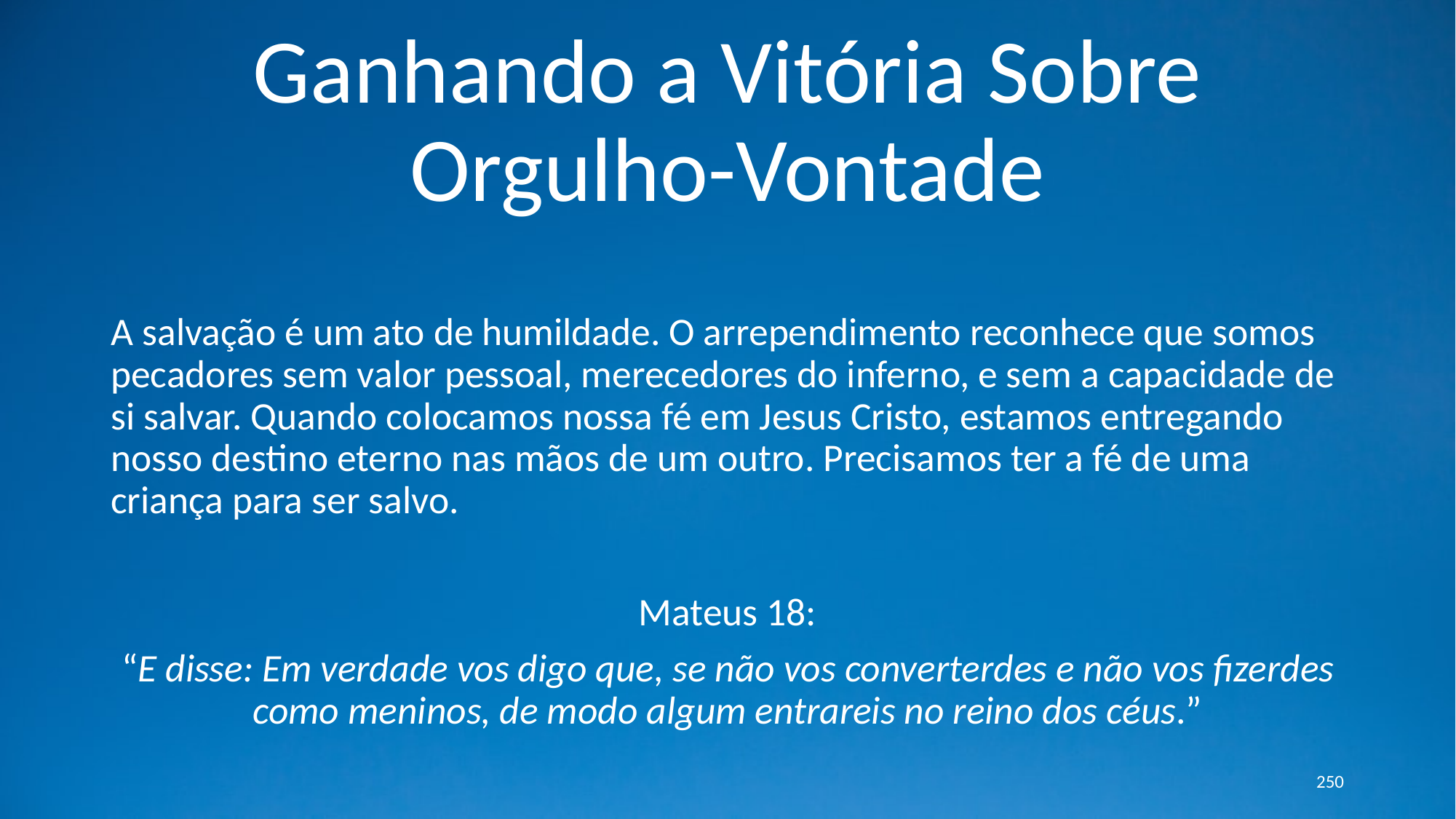

# Ganhando a Vitória Sobre Orgulho-Vontade
A salvação é um ato de humildade. O arrependimento reconhece que somos pecadores sem valor pessoal, merecedores do inferno, e sem a capacidade de si salvar. Quando colocamos nossa fé em Jesus Cristo, estamos entregando nosso destino eterno nas mãos de um outro. Precisamos ter a fé de uma criança para ser salvo.

Mateus 18:
“E disse: Em verdade vos digo que, se não vos converterdes e não vos fizerdes como meninos, de modo algum entrareis no reino dos céus.”
250